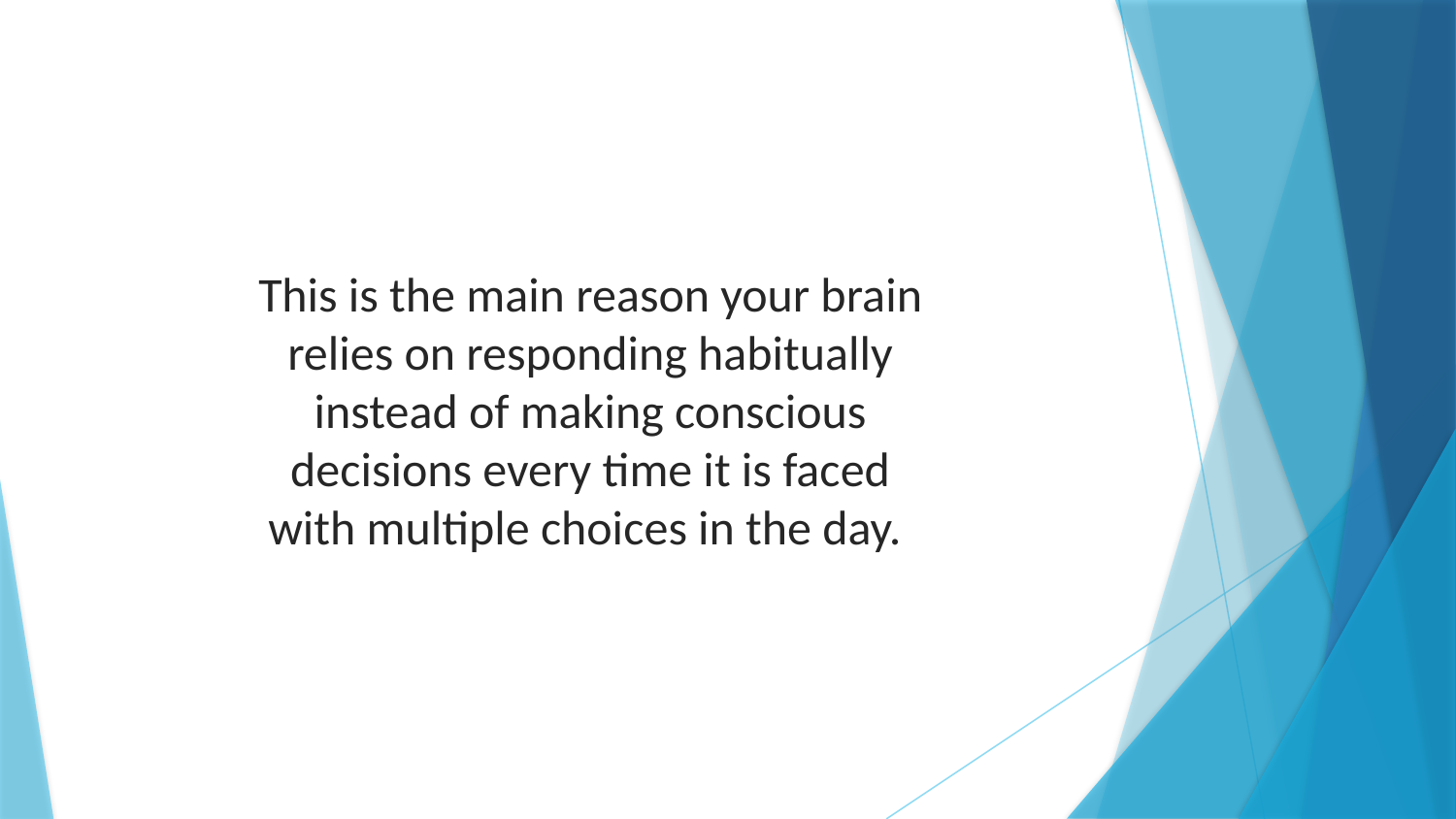

This is the main reason your brain relies on responding habitually instead of making conscious decisions every time it is faced with multiple choices in the day.